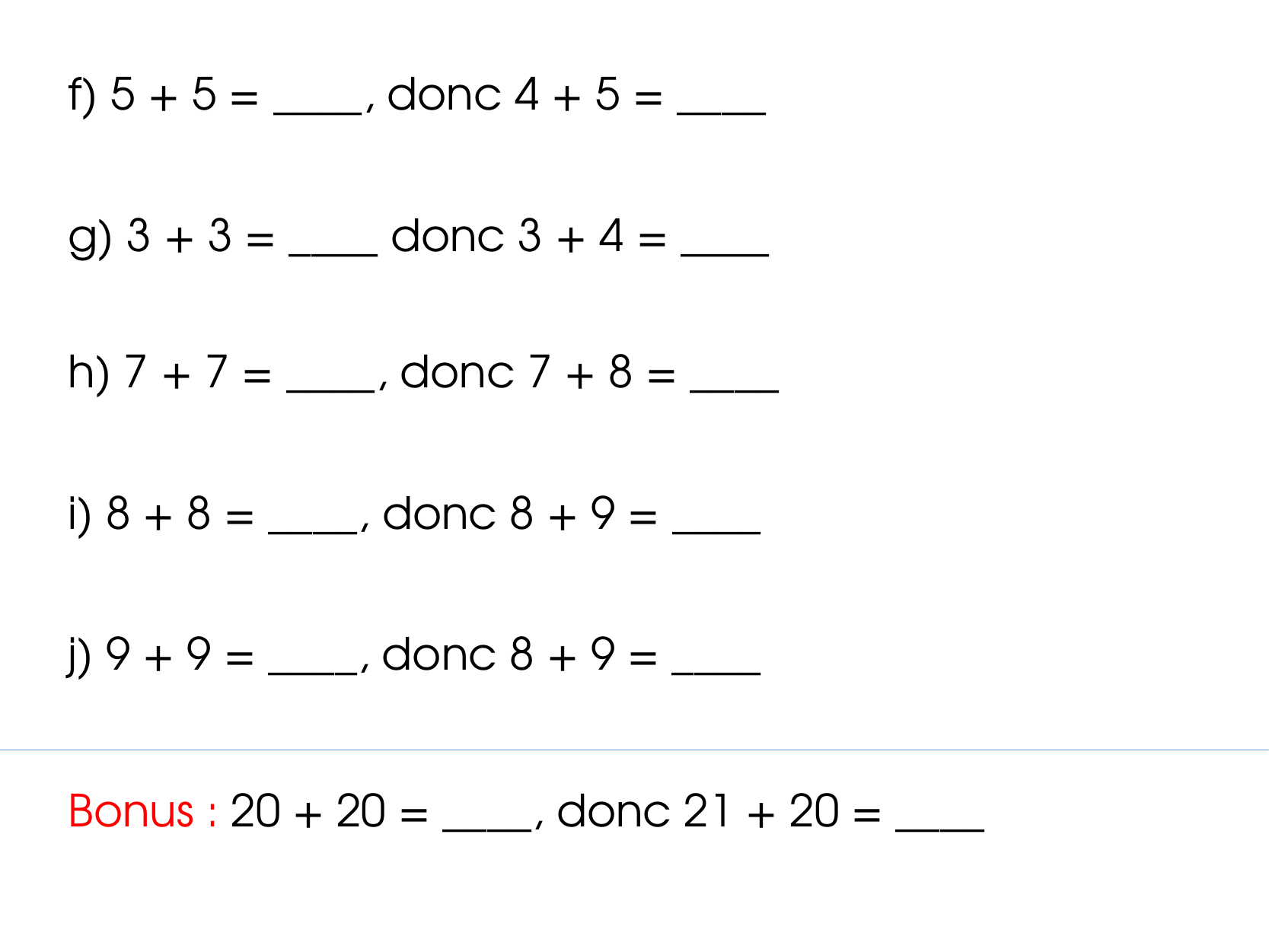

f) 5 + 5 = ____, donc 4 + 5 = ____
g) 3 + 3 = ____ donc 3 + 4 = ____
h) 7 + 7 = ____, donc 7 + 8 = ____
i) 8 + 8 = ____, donc 8 + 9 = ____
j) 9 + 9 = ____, donc 8 + 9 = ____
Bonus : 20 + 20 = ____, donc 21 + 20 = ____